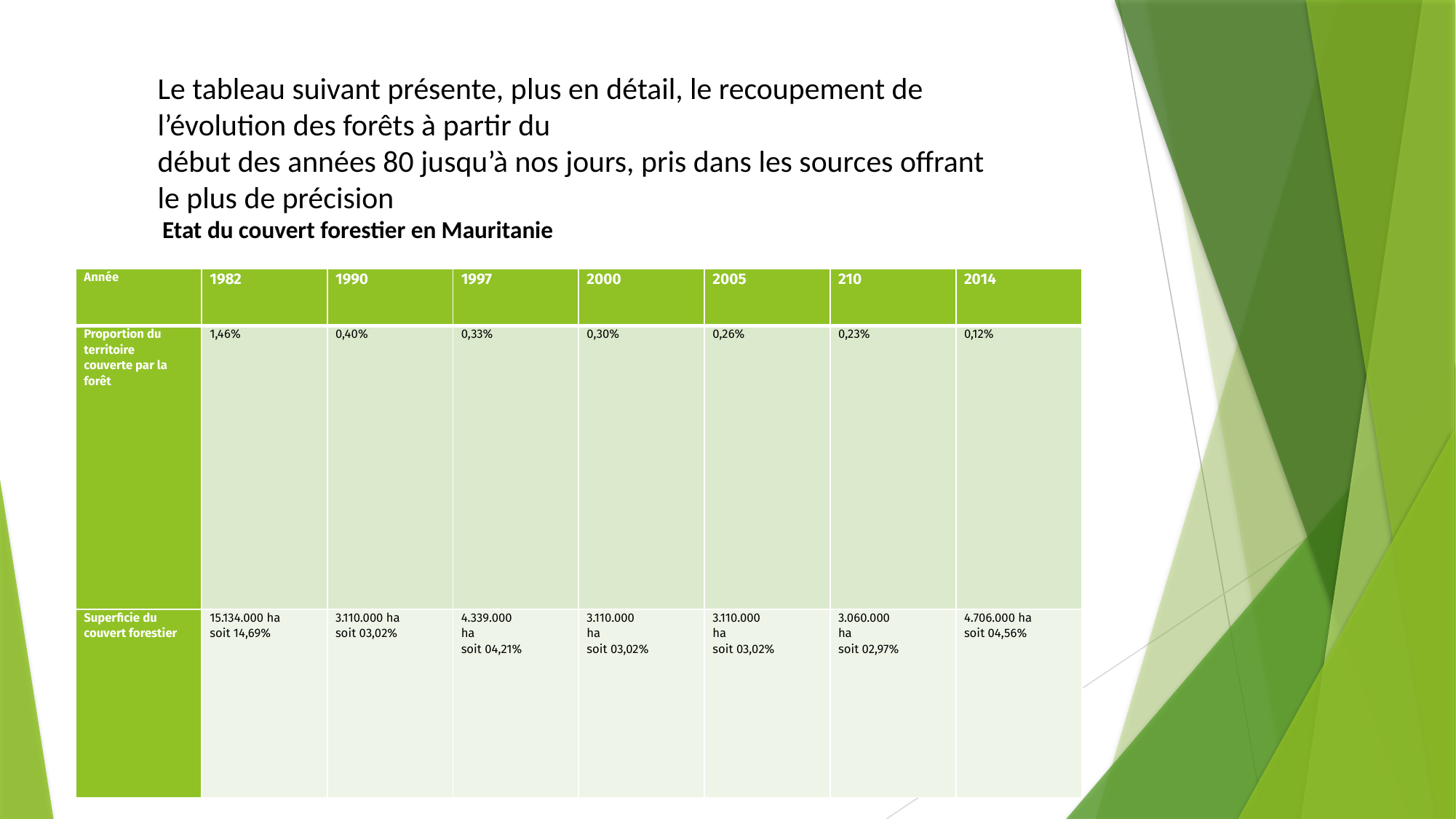

Le tableau suivant présente, plus en détail, le recoupement de l’évolution des forêts à partir du
début des années 80 jusqu’à nos jours, pris dans les sources offrant le plus de précision
 Etat du couvert forestier en Mauritanie

| Année | 1982 | 1990 | 1997 | 2000 | 2005 | 210 | 2014 |
| --- | --- | --- | --- | --- | --- | --- | --- |
| Proportion du territoire couverte par la forêt | 1,46% | 0,40% | 0,33% | 0,30% | 0,26% | 0,23% | 0,12% |
| Superficie du couvert forestier | 15.134.000 ha soit 14,69% | 3.110.000 ha soit 03,02% | 4.339.000 ha soit 04,21% | 3.110.000 ha soit 03,02% | 3.110.000 ha soit 03,02% | 3.060.000 ha soit 02,97% | 4.706.000 ha soit 04,56% |